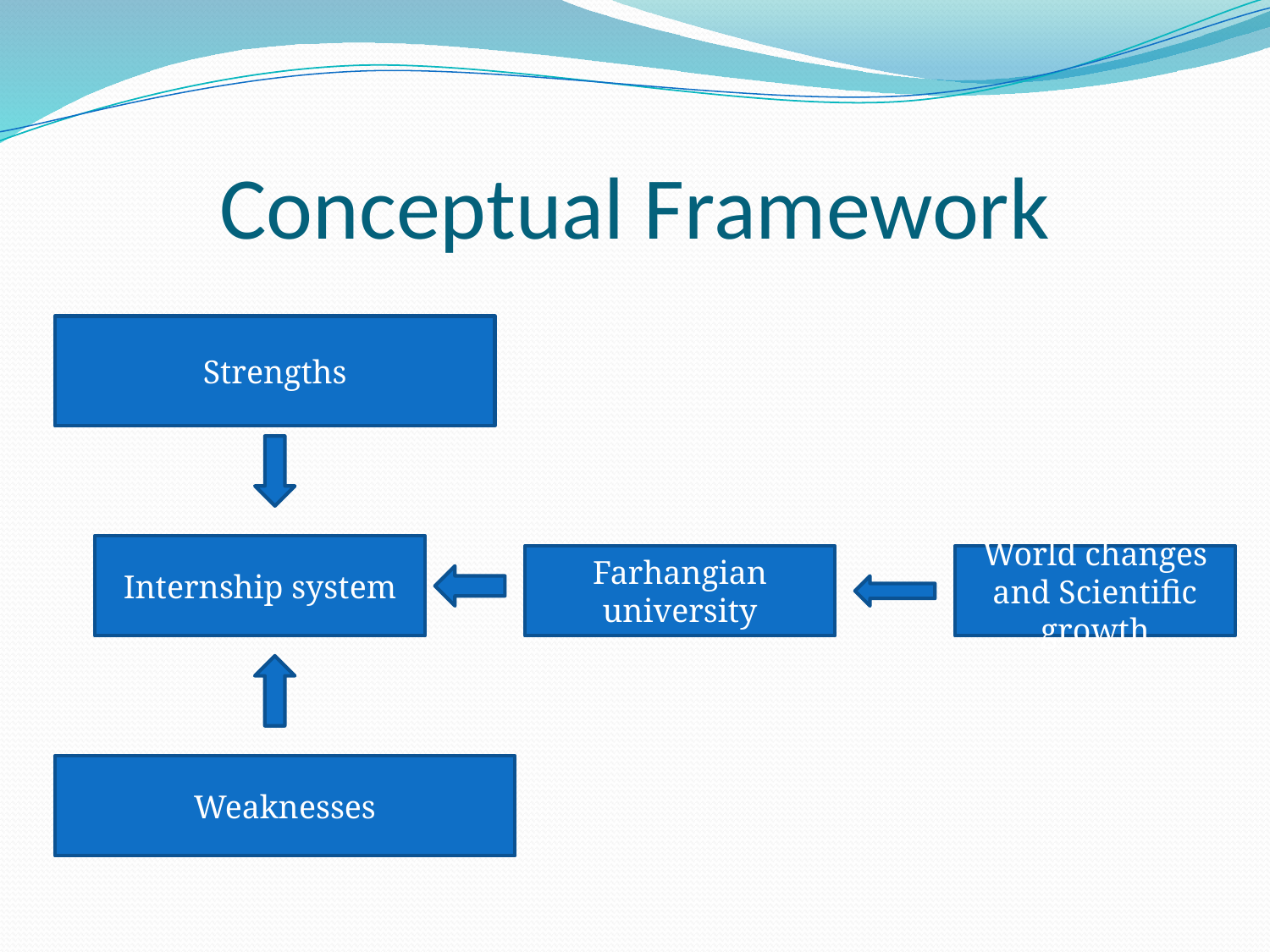

# Conceptual Framework

Strengths

Internship system
Farhangian university
World changes and Scientific growth

Weaknesses